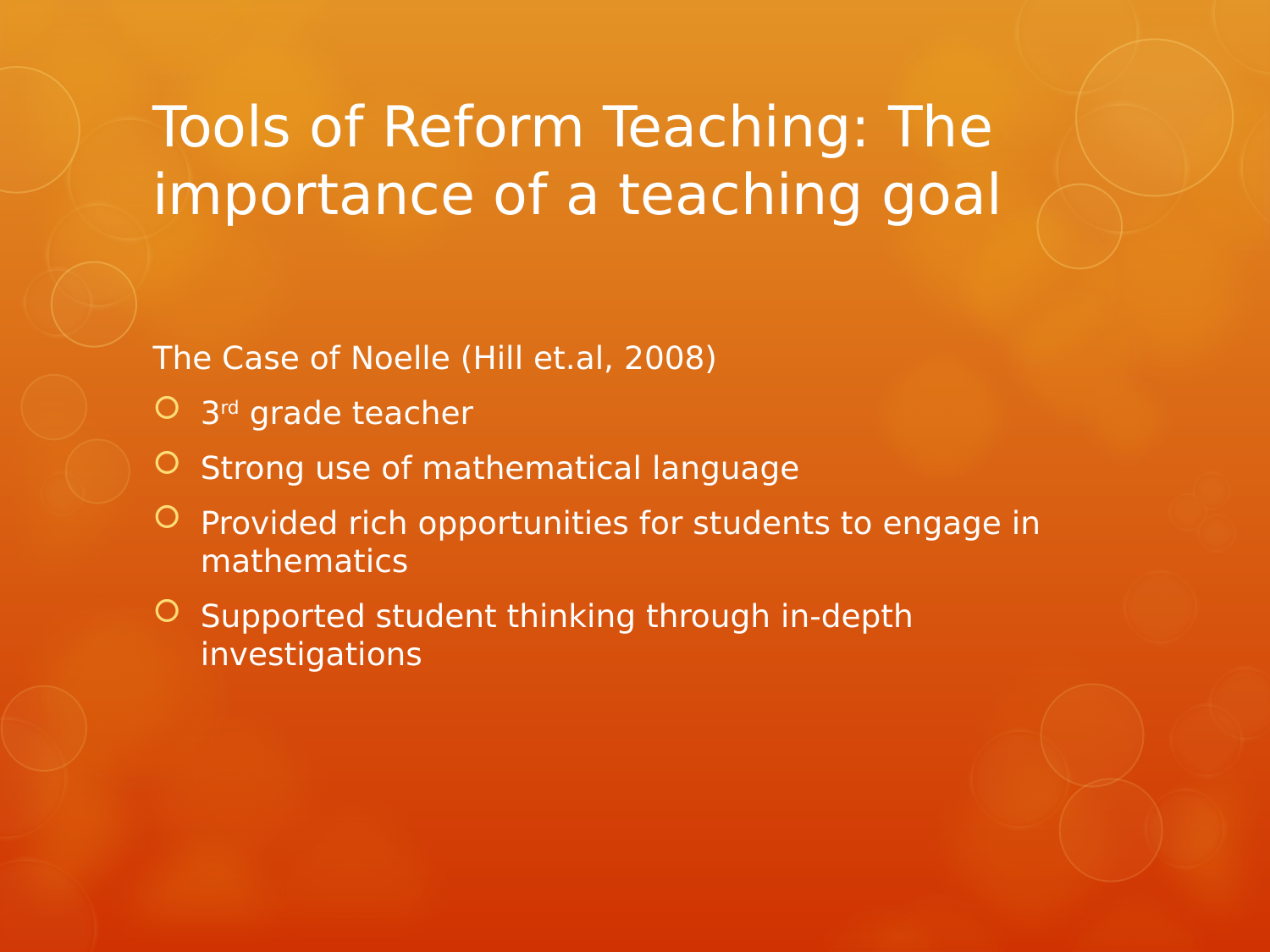

# Tools of Reform Teaching: The importance of a teaching goal
The Case of Noelle (Hill et.al, 2008)
3rd grade teacher
Strong use of mathematical language
Provided rich opportunities for students to engage in mathematics
Supported student thinking through in-depth investigations